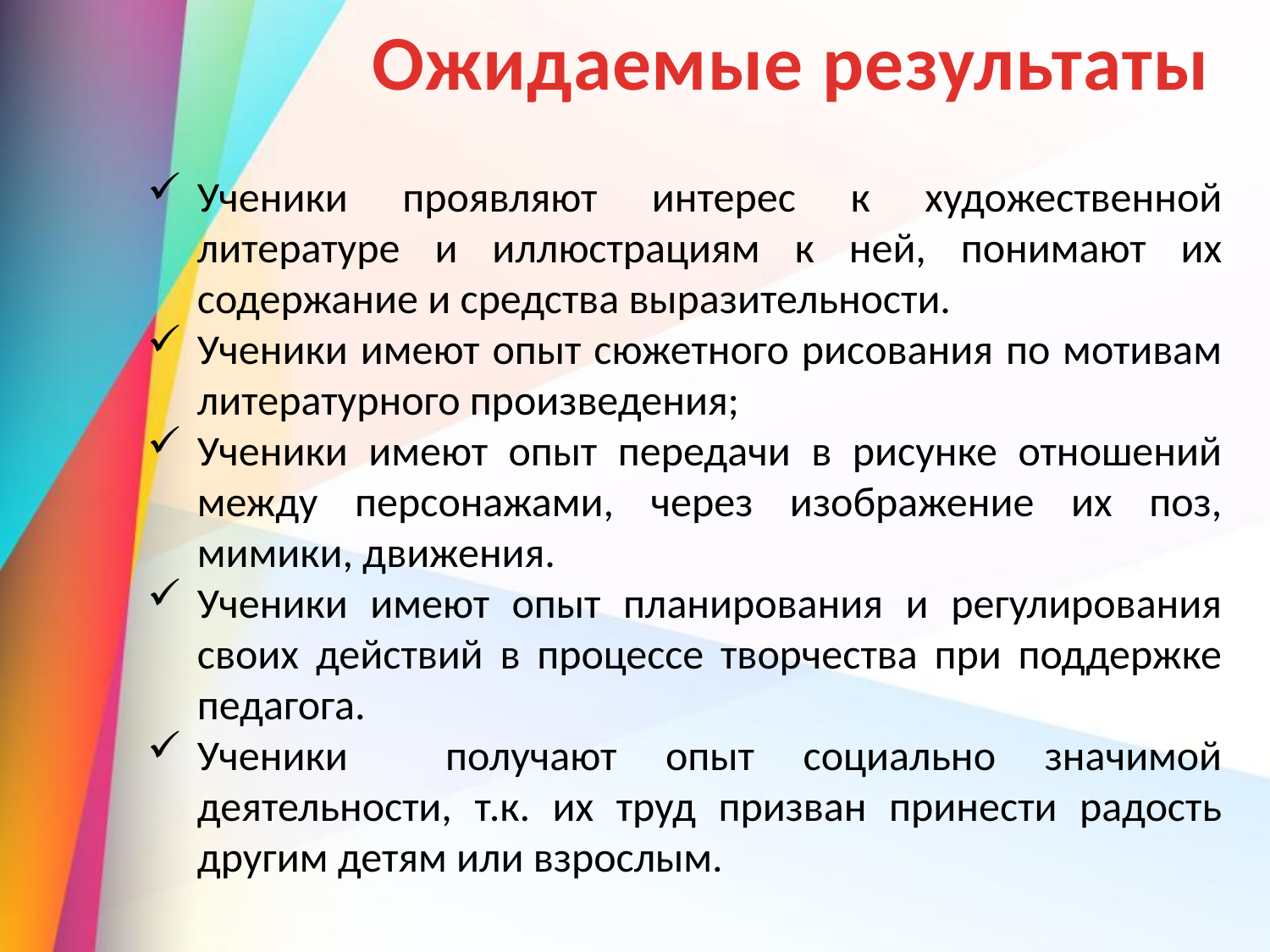

Ожидаемые результаты
Ученики проявляют интерес к художественной литературе и иллюстрациям к ней, понимают их содержание и средства выразительности.
Ученики имеют опыт сюжетного рисования по мотивам литературного произведения;
Ученики имеют опыт передачи в рисунке отношений между персонажами, через изображение их поз, мимики, движения.
Ученики имеют опыт планирования и регулирования своих действий в процессе творчества при поддержке педагога.
Ученики  получают опыт социально значимой деятельности, т.к. их труд призван принести радость другим детям или взрослым.